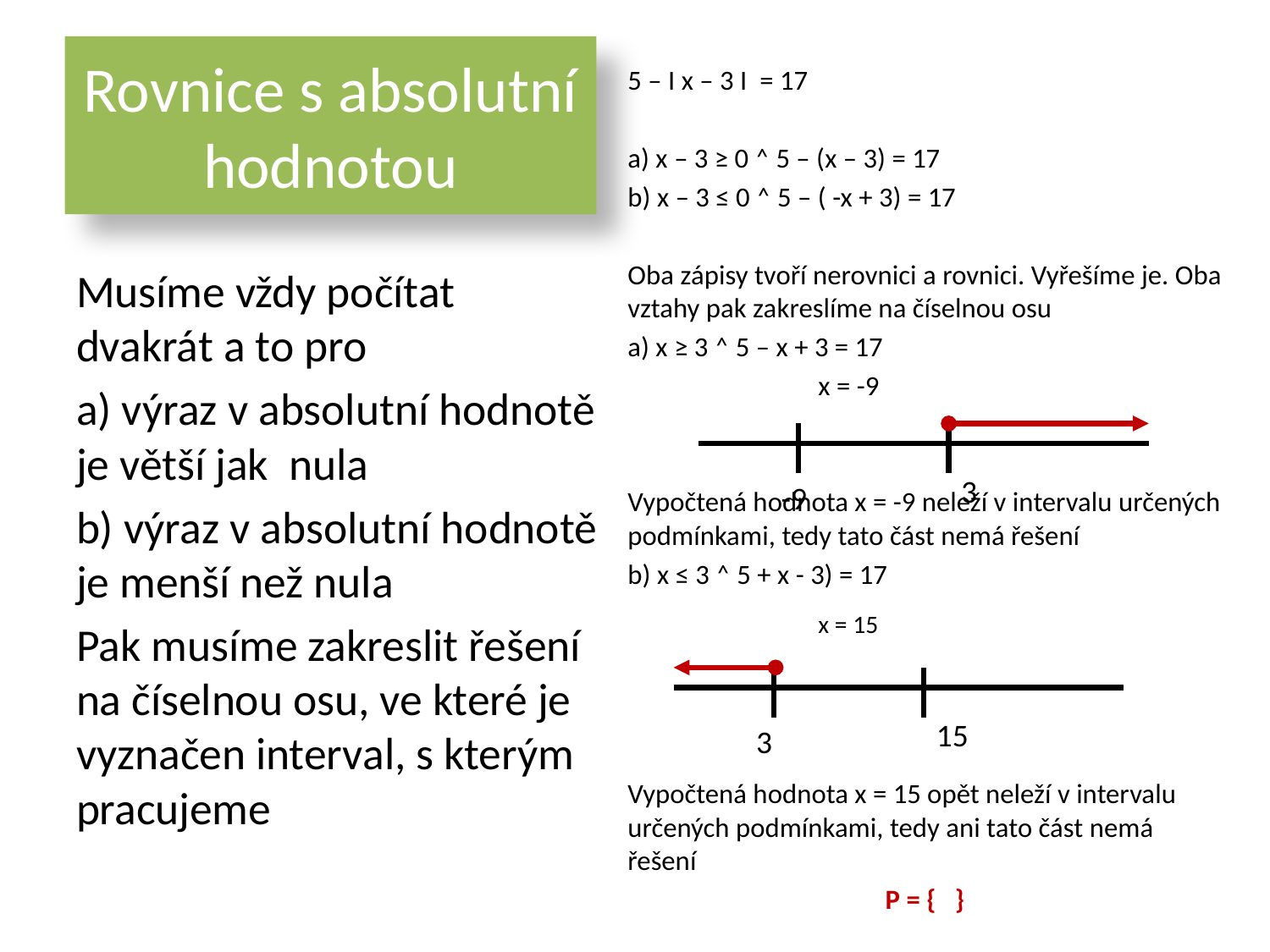

# Rovnice s absolutní hodnotou
5 – I x – 3 I  = 17

a) x – 3 ≥ 0 ˄ 5 – (x – 3) = 17
b) x – 3 ≤ 0 ˄ 5 – ( -x + 3) = 17

Oba zápisy tvoří nerovnici a rovnici. Vyřešíme je. Oba vztahy pak zakreslíme na číselnou osu
a) x ≥ 3 ˄ 5 – x + 3 = 17
                              x = -9

Vypočtená hodnota x = -9 neleží v intervalu určených podmínkami, tedy tato část nemá řešení
b) x ≤ 3 ˄ 5 + x - 3) = 17
		x = 15

Vypočtená hodnota x = 15 opět neleží v intervalu určených podmínkami, tedy ani tato část nemá řešení
P = {   }

Musíme vždy počítat dvakrát a to pro
a) výraz v absolutní hodnotě je větší jak  nula
b) výraz v absolutní hodnotě je menší než nula
Pak musíme zakreslit řešení na číselnou osu, ve které je vyznačen interval, s kterým pracujeme
3
-9
15
3